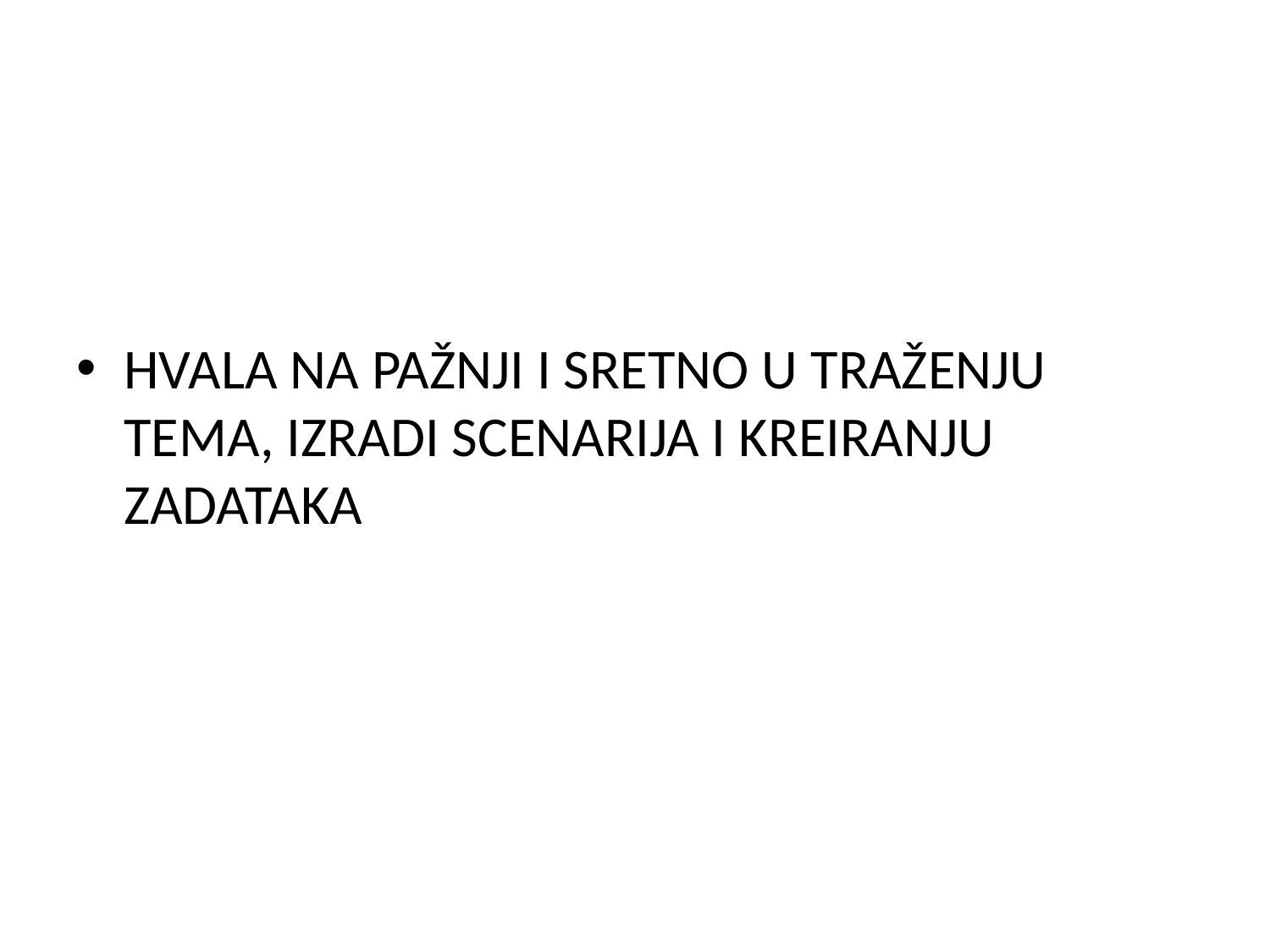

HVALA NA PAŽNJI I SRETNO U TRAŽENJU TEMA, IZRADI SCENARIJA I KREIRANJU ZADATAKA